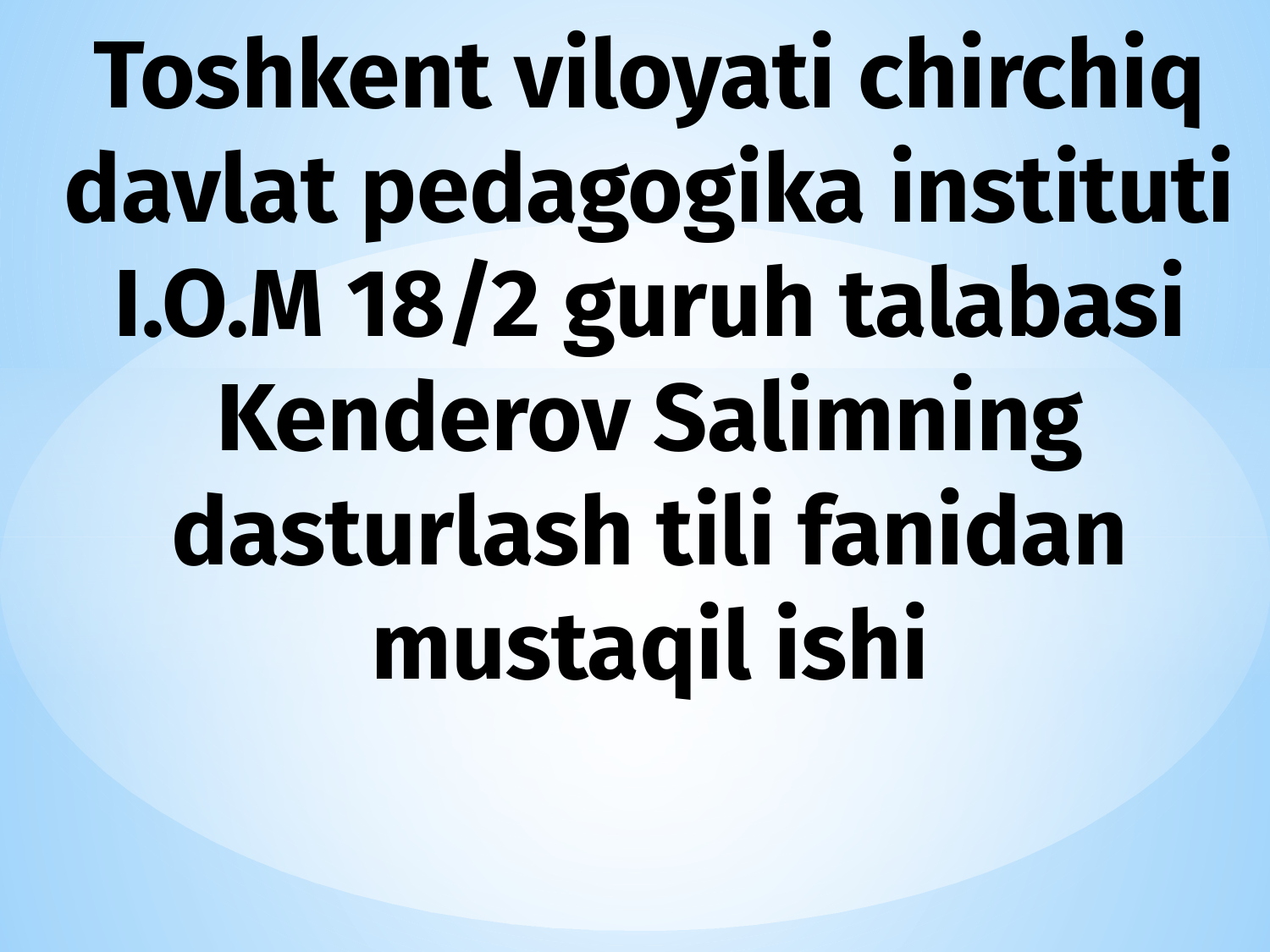

# Toshkent viloyati chirchiq davlat pedagogika instituti I.O.M 18/2 guruh talabasi Kenderov Salimning dasturlash tili fanidan mustaqil ishi